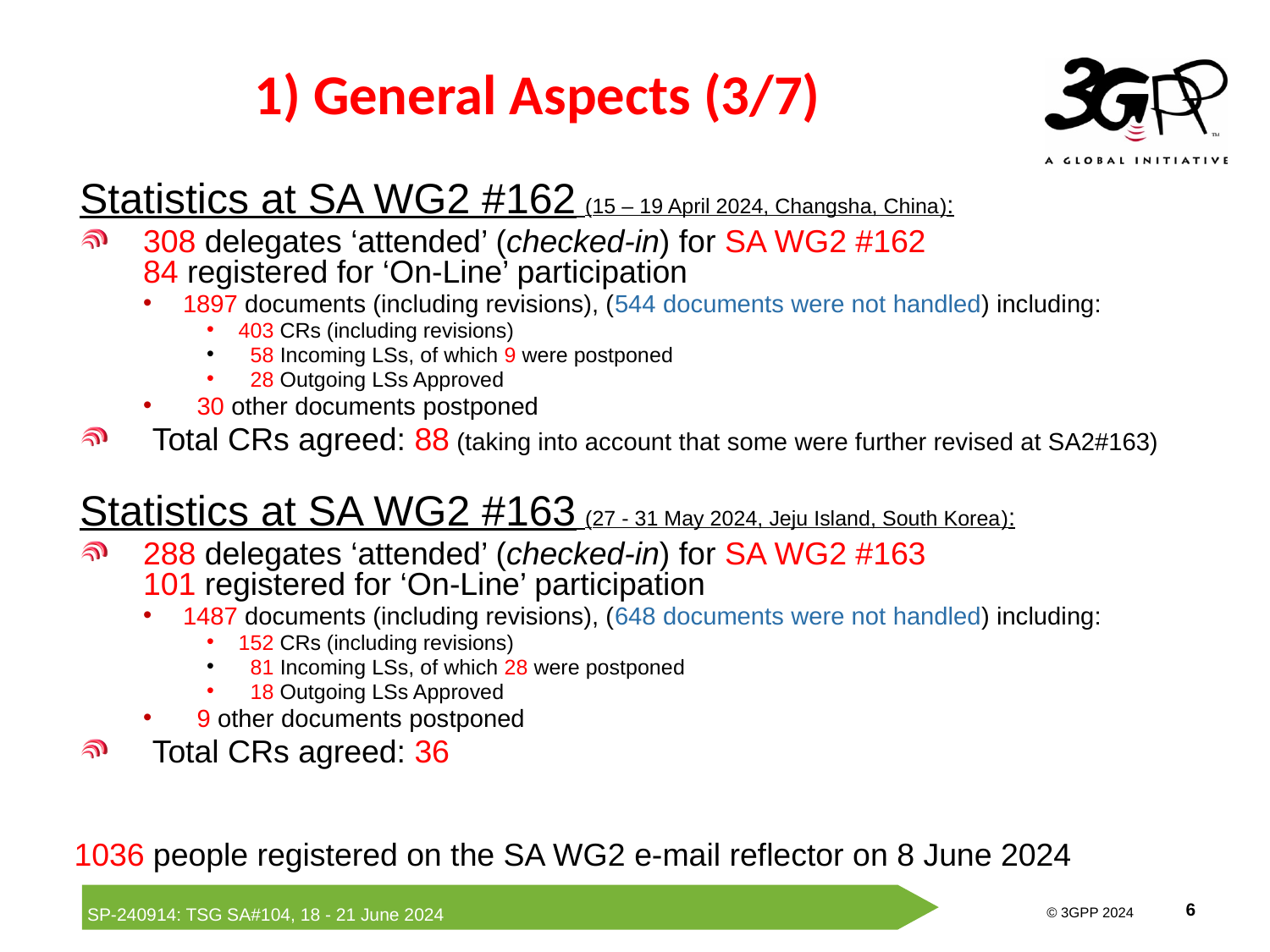

# 1) General Aspects (3/7)

Statistics at SA WG2 #162 (15 – 19 April 2024, Changsha, China):
308 delegates ‘attended’ (checked-in) for SA WG2 #162
84 registered for ‘On-Line’ participation
1897 documents (including revisions), (544 documents were not handled) including:
403 CRs (including revisions)
  58 Incoming LSs, of which 9 were postponed
  28 Outgoing LSs Approved
  30 other documents postponed
 Total CRs agreed: 88 (taking into account that some were further revised at SA2#163)

Statistics at SA WG2 #163 (27 - 31 May 2024, Jeju Island, South Korea):
288 delegates ‘attended’ (checked-in) for SA WG2 #163
101 registered for ‘On-Line’ participation
1487 documents (including revisions), (648 documents were not handled) including:
152 CRs (including revisions)
  81 Incoming LSs, of which 28 were postponed
  18 Outgoing LSs Approved
  9 other documents postponed
 Total CRs agreed: 36

1036 people registered on the SA WG2 e-mail reflector on 8 June 2024